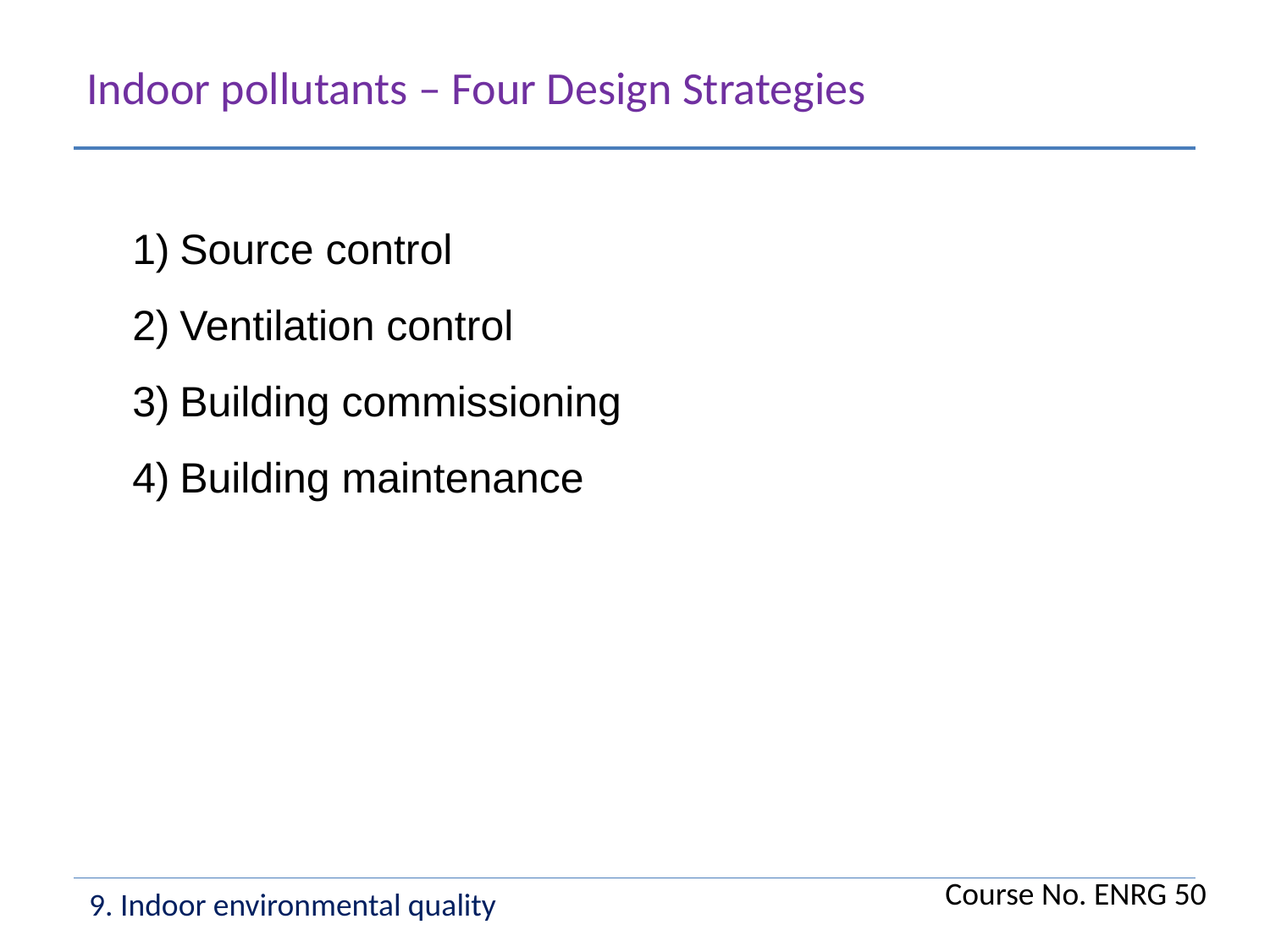

Indoor pollutants – Four Design Strategies
Source control
Ventilation control
Building commissioning
Building maintenance
Course No. ENRG 50
9. Indoor environmental quality